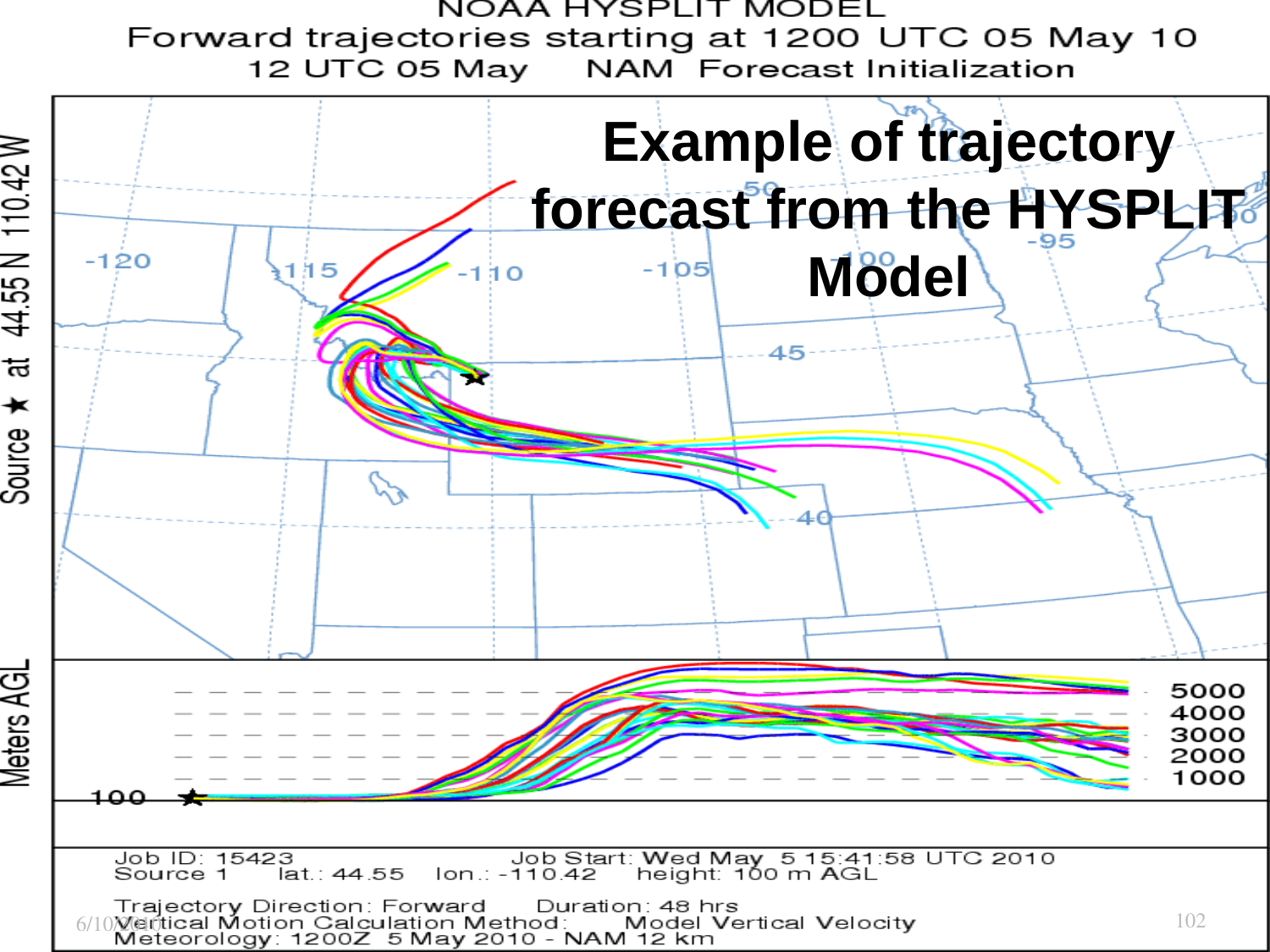

# Example of trajectory forecast from the HYSPLIT Model
6/10/2010
102